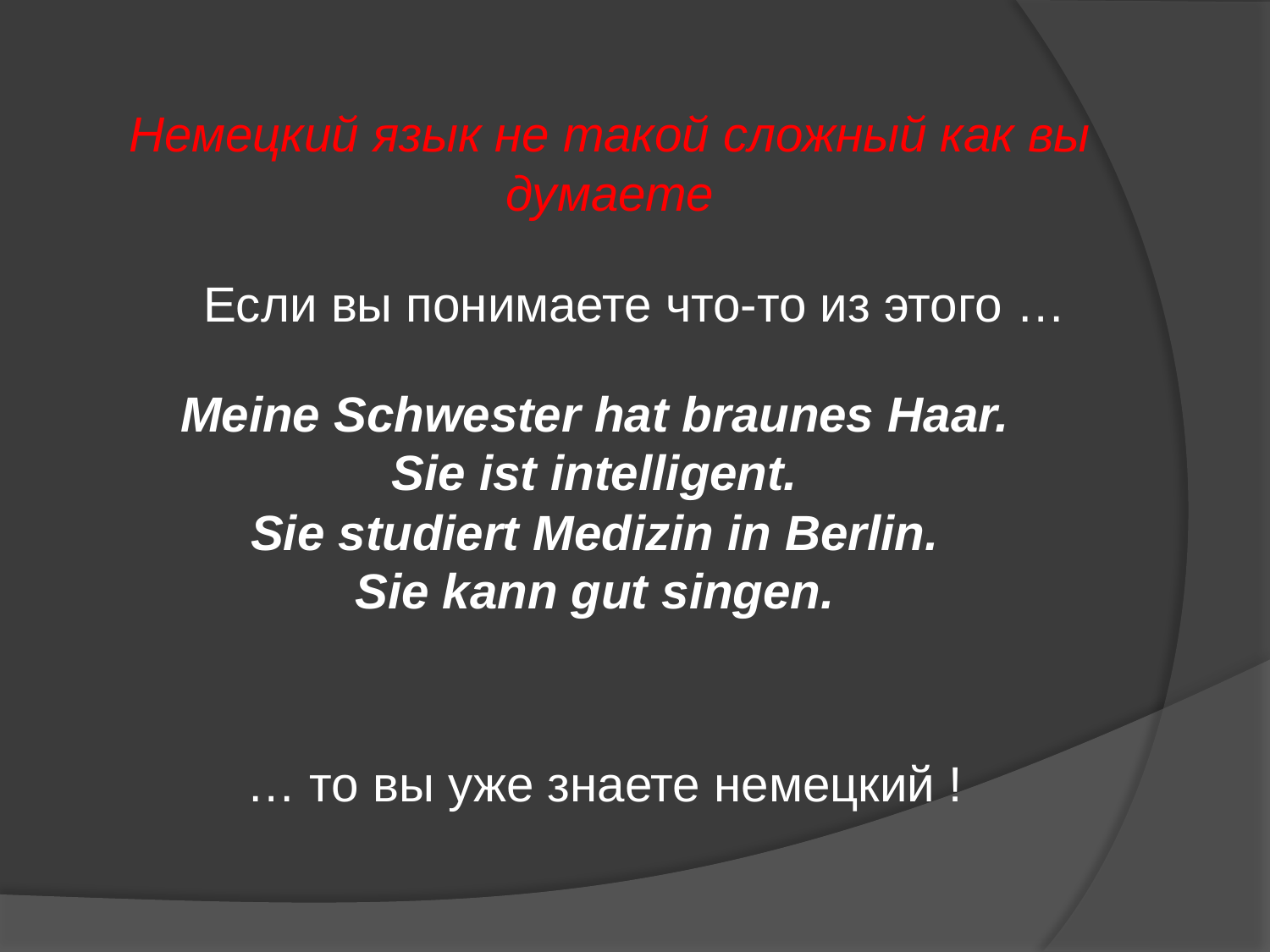

Немецкий язык не такой сложный как вы думаете
Если вы понимаете что-то из этого …
Meine Schwester hat braunes Haar.
Sie ist intelligent.
Sie studiert Medizin in Berlin.
Sie kann gut singen.
… то вы уже знаете немецкий !